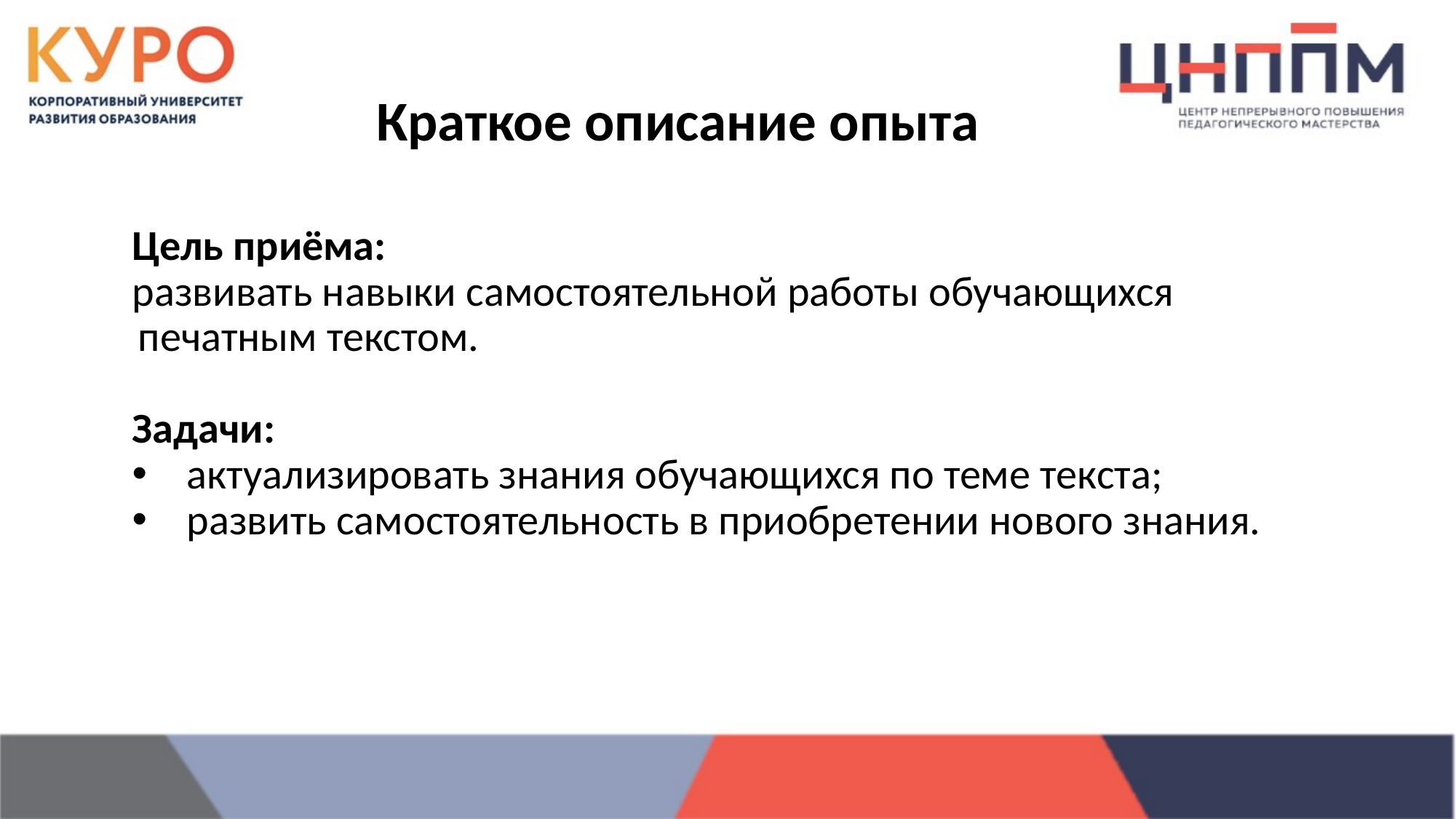

# Краткое описание опыта
Цель приёма:
развивать навыки самостоятельной работы обучающихся печатным текстом.

Задачи:
актуализировать знания обучающихся по теме текста;
развить самостоятельность в приобретении нового знания.